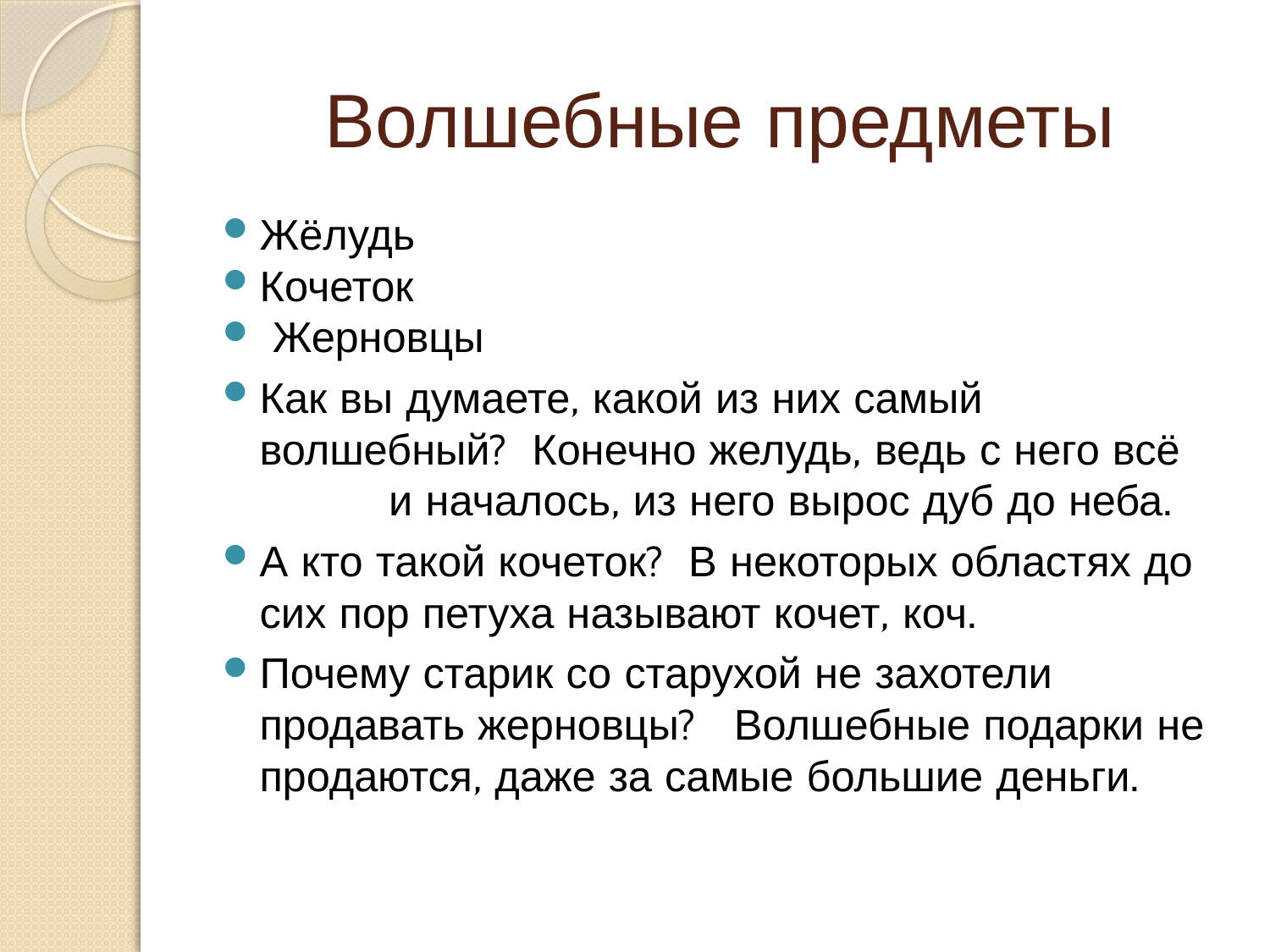

# Волшебные предметы
Жёлудь
Кочеток
 Жерновцы
Как вы думаете, какой из них самый волшебный?  Конечно желудь, ведь с него всё              и началось, из него вырос дуб до неба.
А кто такой кочеток?  В некоторых областях до сих пор петуха называют кочет, коч.
Почему старик со старухой не захотели продавать жерновцы?   Волшебные подарки не продаются, даже за самые большие деньги.